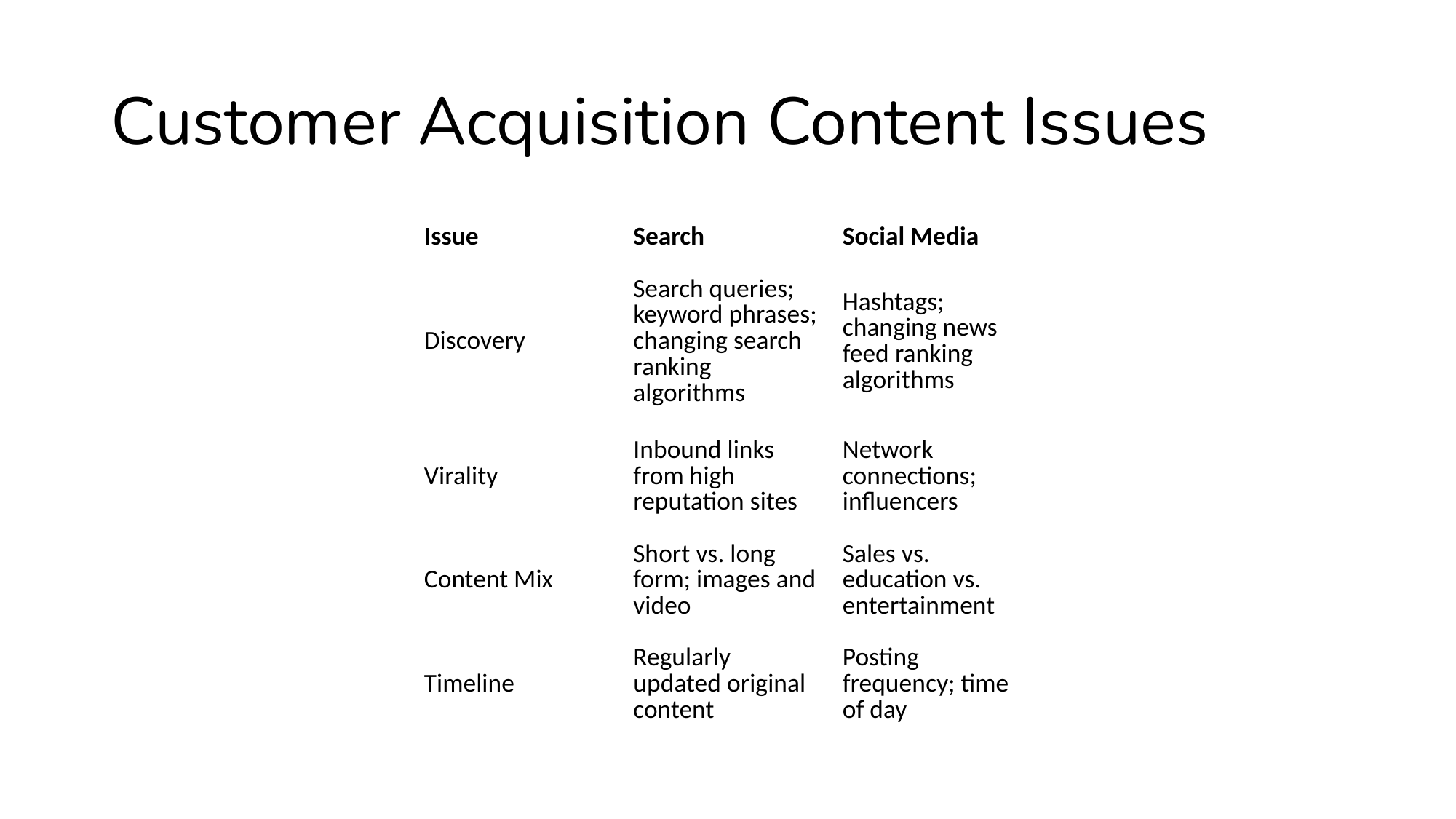

# Customer Acquisition Content Issues
| Issue | Search | Social Media |
| --- | --- | --- |
| Discovery | Search queries; keyword phrases; changing search ranking algorithms | Hashtags; changing news feed ranking algorithms |
| Virality | Inbound links from high reputation sites | Network connections; influencers |
| Content Mix | Short vs. long form; images and video | Sales vs. education vs. entertainment |
| Timeline | Regularly updated original content | Posting frequency; time of day |